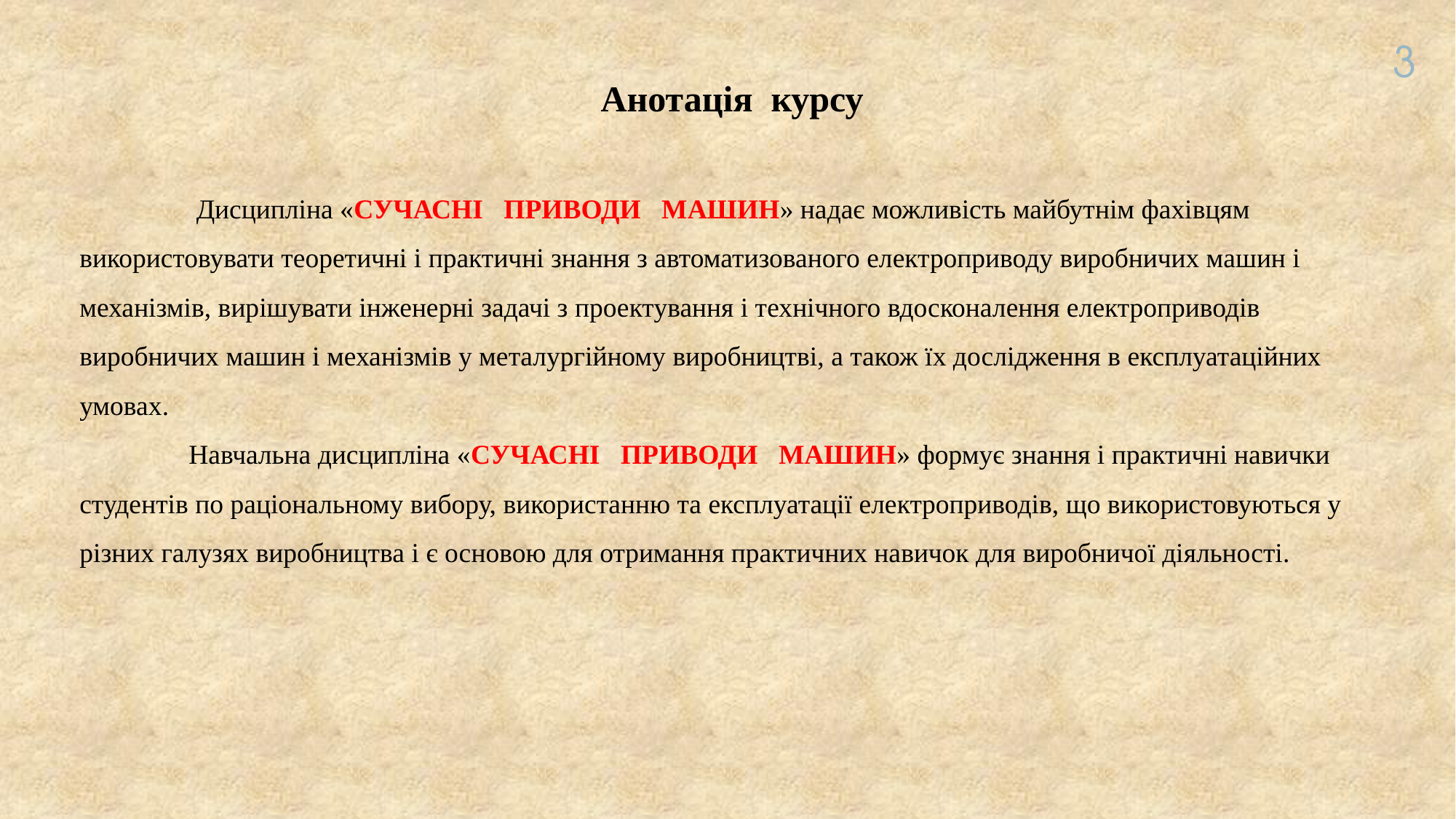

3

Анотація  курсу
	 Дисципліна «СУЧАСНІ   ПРИВОДИ   МАШИН» надає можливість майбутнім фахівцям використовувати теоретичні і практичні знання з автоматизованого електроприводу виробничих машин і механізмів, вирішувати інженерні задачі з проектування і технічного вдосконалення електроприводів виробничих машин і механізмів у металургійному виробництві, а також їх дослідження в експлуатаційних умовах.
	Навчальна дисципліна «СУЧАСНІ   ПРИВОДИ   МАШИН» формує знання і практичні навички студентів по раціональному вибору, використанню та експлуатації електроприводів, що використовуються у різних галузях виробництва і є основою для отримання практичних навичок для виробничої діяльності.